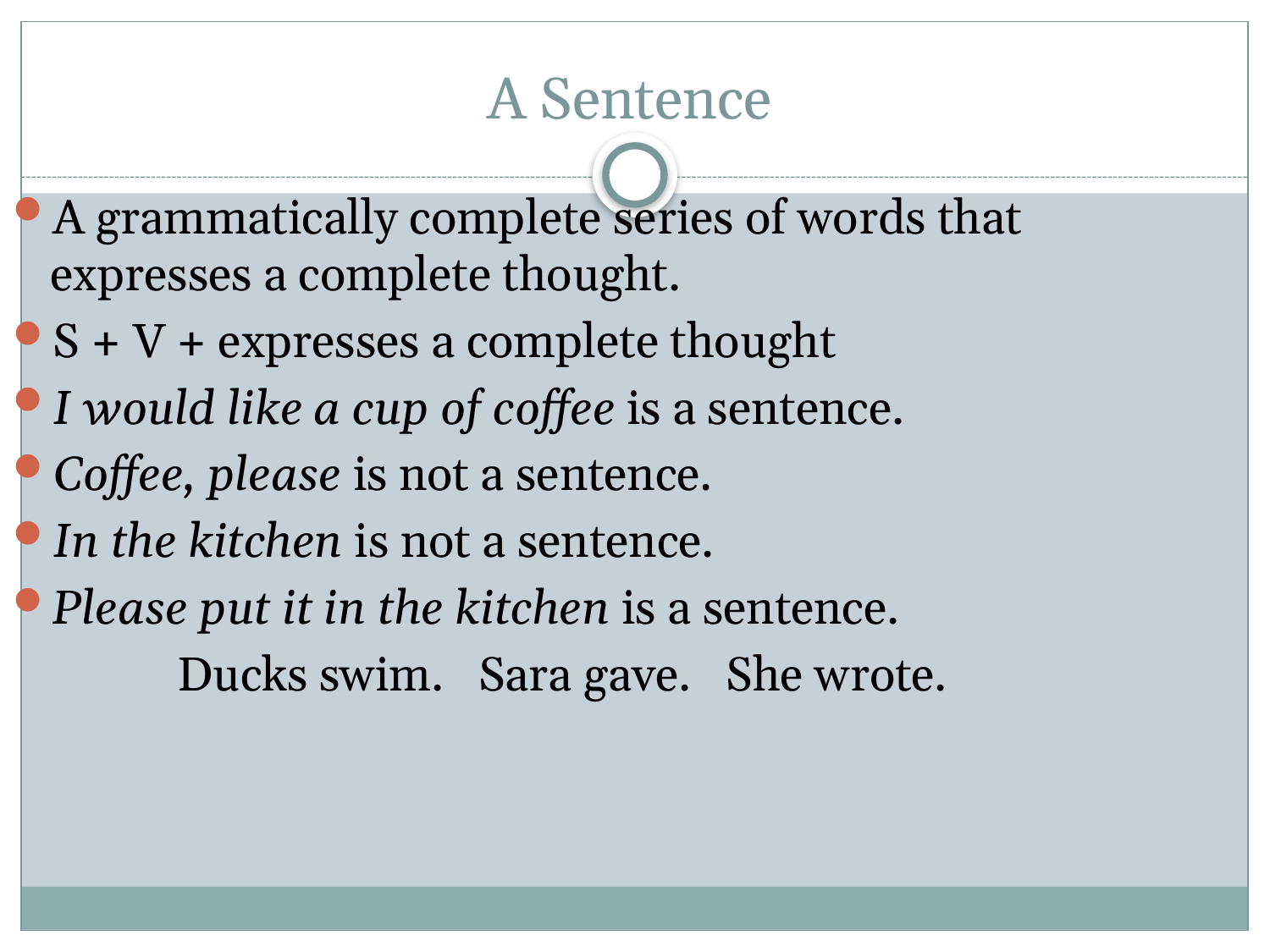

# A Sentence
A grammatically complete series of words that expresses a complete thought.
S + V + expresses a complete thought
I would like a cup of coffee is a sentence.
Coffee, please is not a sentence.
In the kitchen is not a sentence.
Please put it in the kitchen is a sentence.
		Ducks swim.   Sara gave.   She wrote.